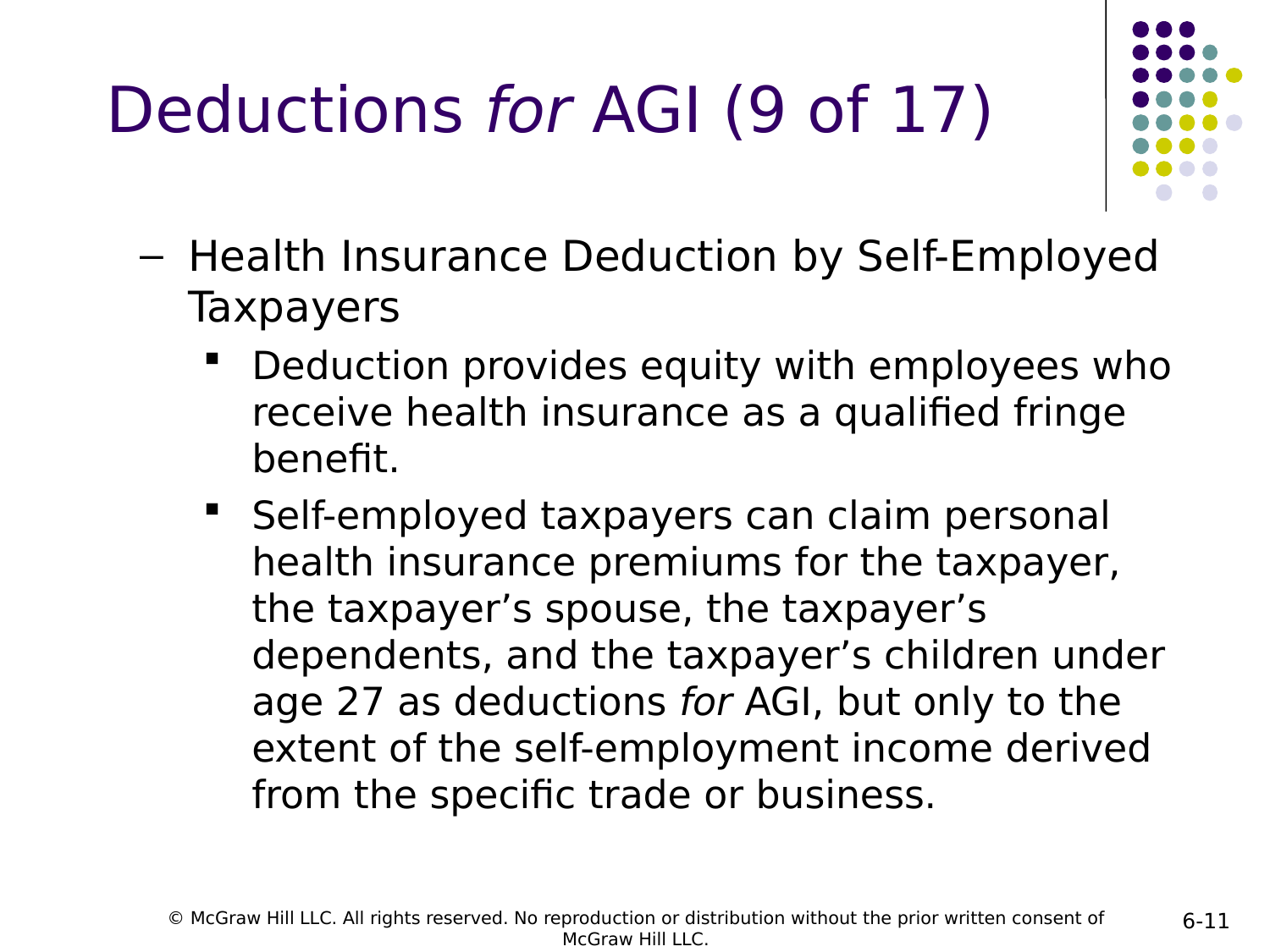

# Deductions for AGI (9 of 17)
Health Insurance Deduction by Self-Employed Taxpayers
Deduction provides equity with employees who receive health insurance as a qualified fringe benefit.
Self-employed taxpayers can claim personal health insurance premiums for the taxpayer, the taxpayer’s spouse, the taxpayer’s dependents, and the taxpayer’s children under age 27 as deductions for AGI, but only to the extent of the self-employment income derived from the specific trade or business.